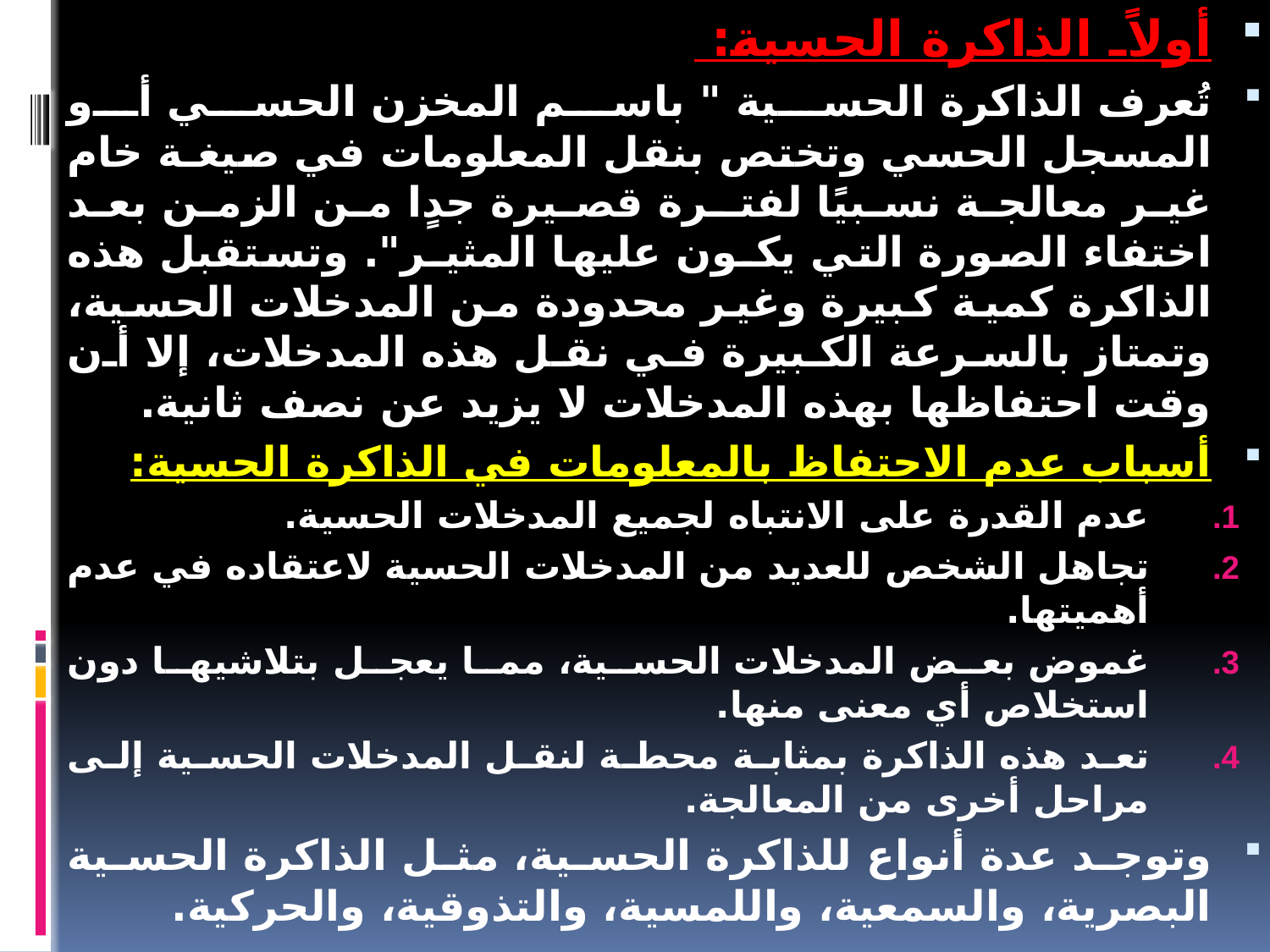

أولاًـ الذاكرة الحسية:
تُعرف الذاكرة الحسية " باسم المخزن الحسي أو المسجل الحسي وتختص بنقل المعلومات في صيغـة خام غير معالجة نسبيًا لفتـرة قصيرة جدٍا من الزمن بعد اختفاء الصورة التي يكـون عليها المثيـر". وتستقبل هذه الذاكرة كمية كبيرة وغير محدودة من المدخلات الحسية، وتمتاز بالسرعة الكبيرة في نقل هذه المدخلات، إلا أن وقت احتفاظها بهذه المدخلات لا يزيد عن نصف ثانية.
أسباب عدم الاحتفاظ بالمعلومات في الذاكرة الحسية:
عدم القدرة على الانتباه لجميع المدخلات الحسية.
تجاهل الشخص للعديد من المدخلات الحسية لاعتقاده في عدم أهميتها.
غموض بعض المدخلات الحسية، مما يعجل بتلاشيها دون استخلاص أي معنى منها.
تعد هذه الذاكرة بمثابة محطة لنقل المدخلات الحسية إلى مراحل أخرى من المعالجة.
وتوجد عدة أنواع للذاكرة الحسية، مثل الذاكرة الحسية البصرية، والسمعية، واللمسية، والتذوقية، والحركية.